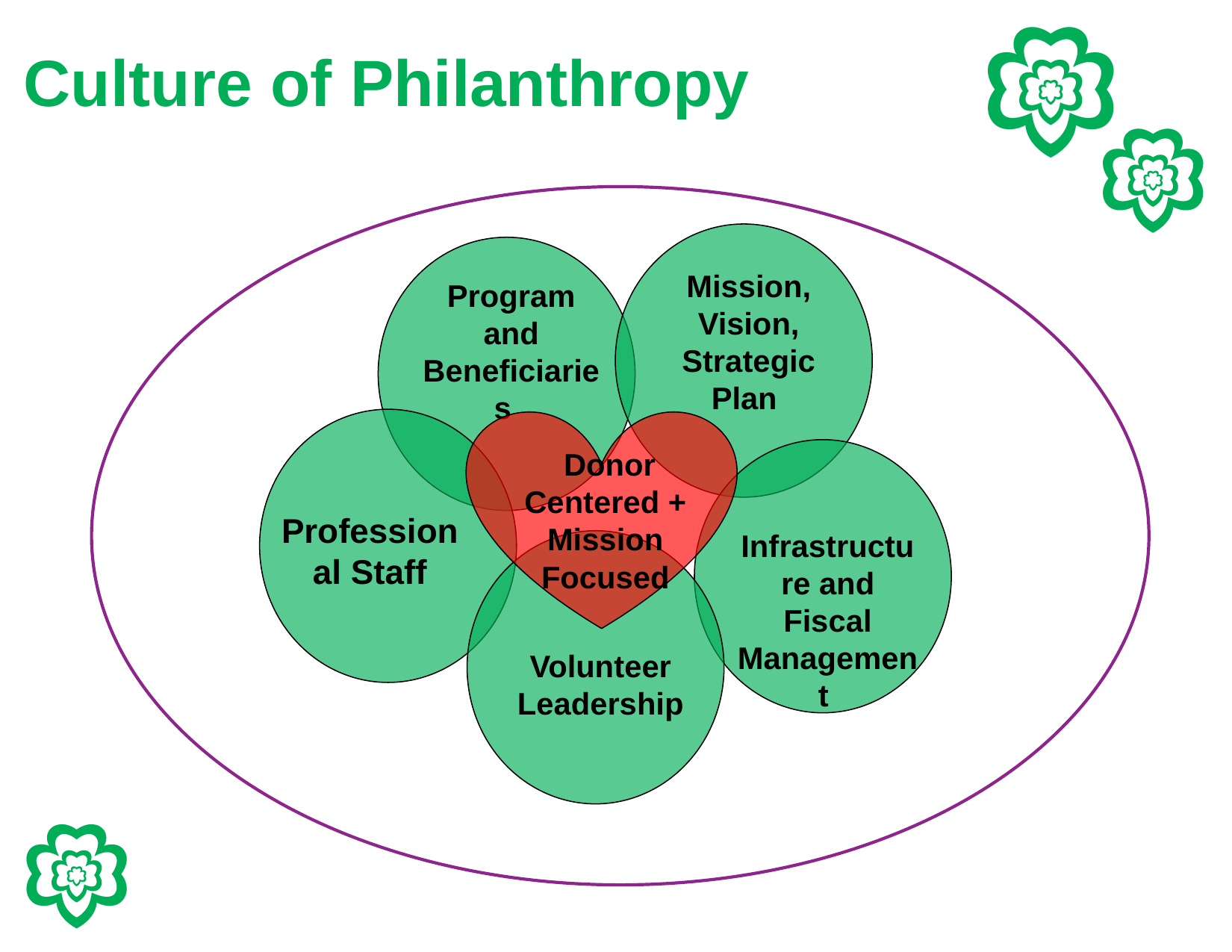

# Culture of Philanthropy

Mission, Vision, Strategic Plan

Program and Beneficiaries

Professional Staff

 Donor Centered + Mission Focused

Infrastructure and Fiscal Management

Volunteer Leadership